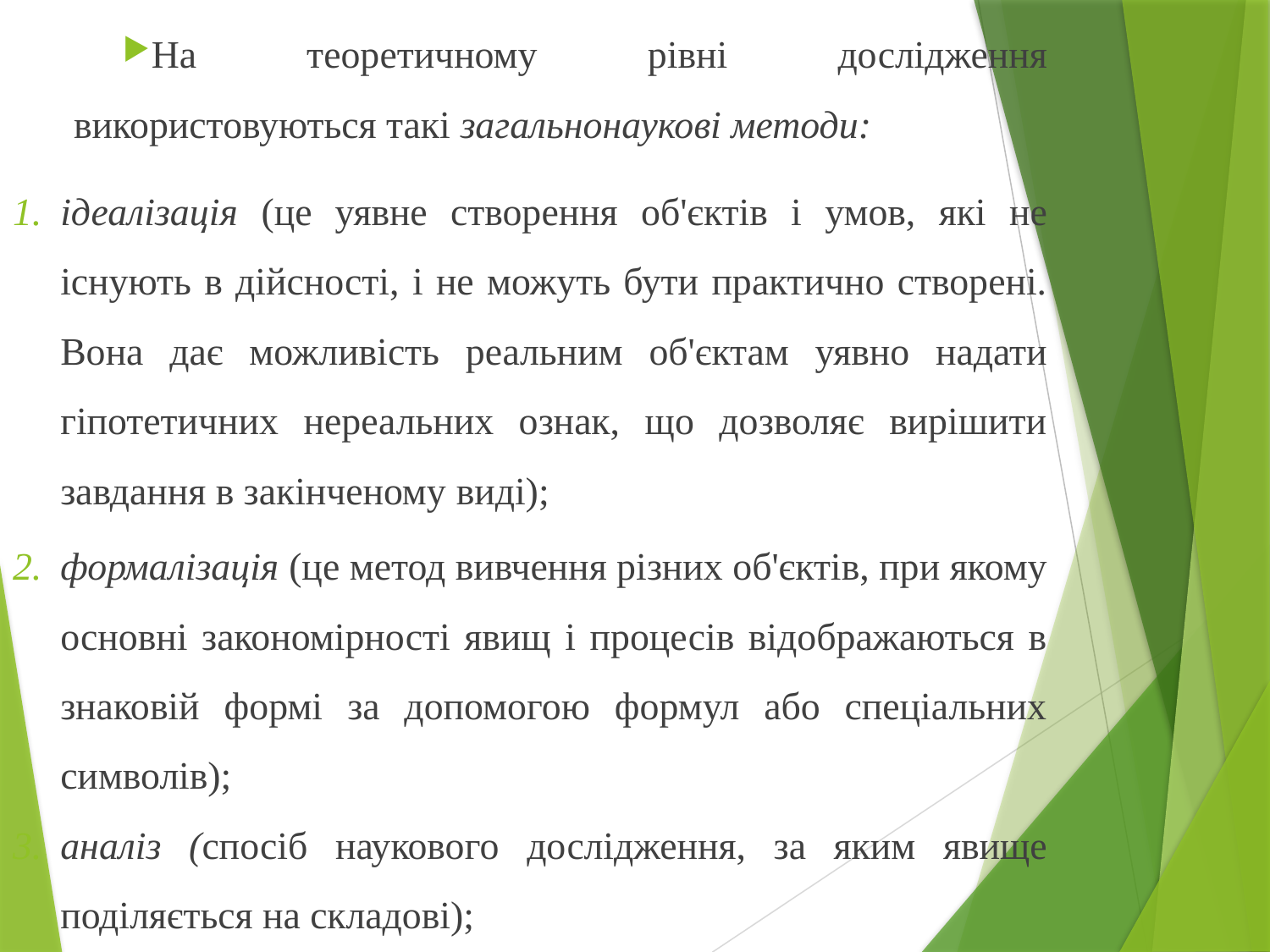

На теоретичному рівні дослідження використовуються такі загальнонаукові методи:
ідеалізація (це уявне створення об'єктів і умов, які не існують в дійсності, і не можуть бути практично створені. Вона дає можливість реальним об'єктам уявно надати гіпотетичних нереальних ознак, що дозволяє вирішити завдання в закінченому виді);
формалізація (це метод вивчення різних об'єктів, при якому основні закономірності явищ і процесів відображаються в знаковій формі за допомогою формул або спеціальних символів);
аналіз (спосіб наукового дослідження, за яким явище поділяється на складові);